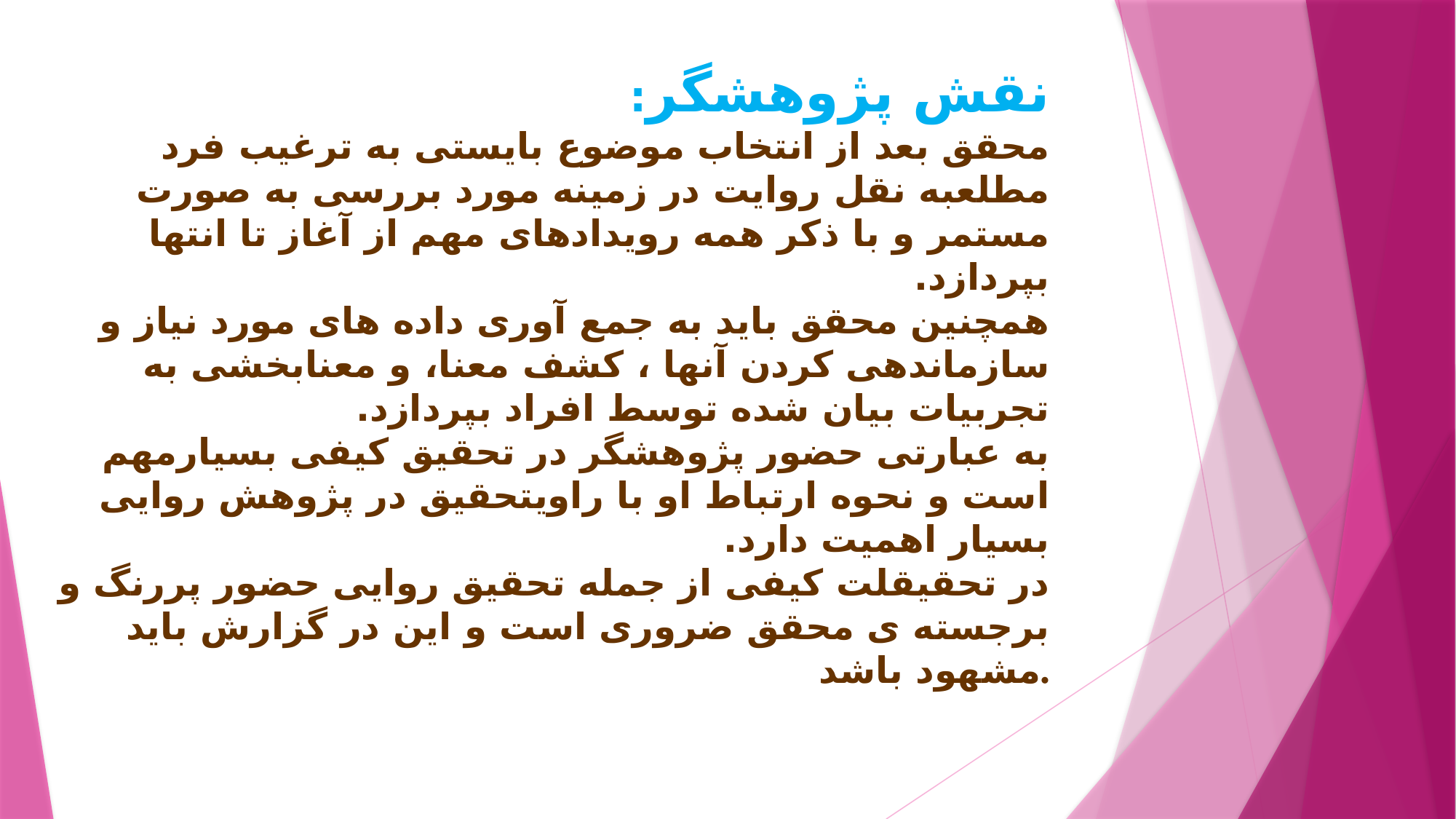

# همکاری با مشارکت کنندگان نقش پژوهشگر: محقق بعد از انتخاب موضوع بایستی به ترغیب فرد مطلعبه نقل روایت در زمینه مورد بررسی به صورت مستمر و با ذکر همه رویدادهای مهم از آغاز تا انتها بپردازد. همچنین محقق باید به جمع آوری داده های مورد نیاز و سازماندهی کردن آنها ، کشف معنا، و معنابخشی به تجربیات بیان شده توسط افراد بپردازد. به عبارتی حضور پژوهشگر در تحقیق کیفی بسیارمهم است و نحوه ارتباط او با راویتحقیق در پژوهش روایی بسیار اهمیت دارد. در تحقیقلت کیفی از جمله تحقیق روایی حضور پررنگ و برجسته ی محقق ضروری است و این در گزارش باید مشهود باشد.